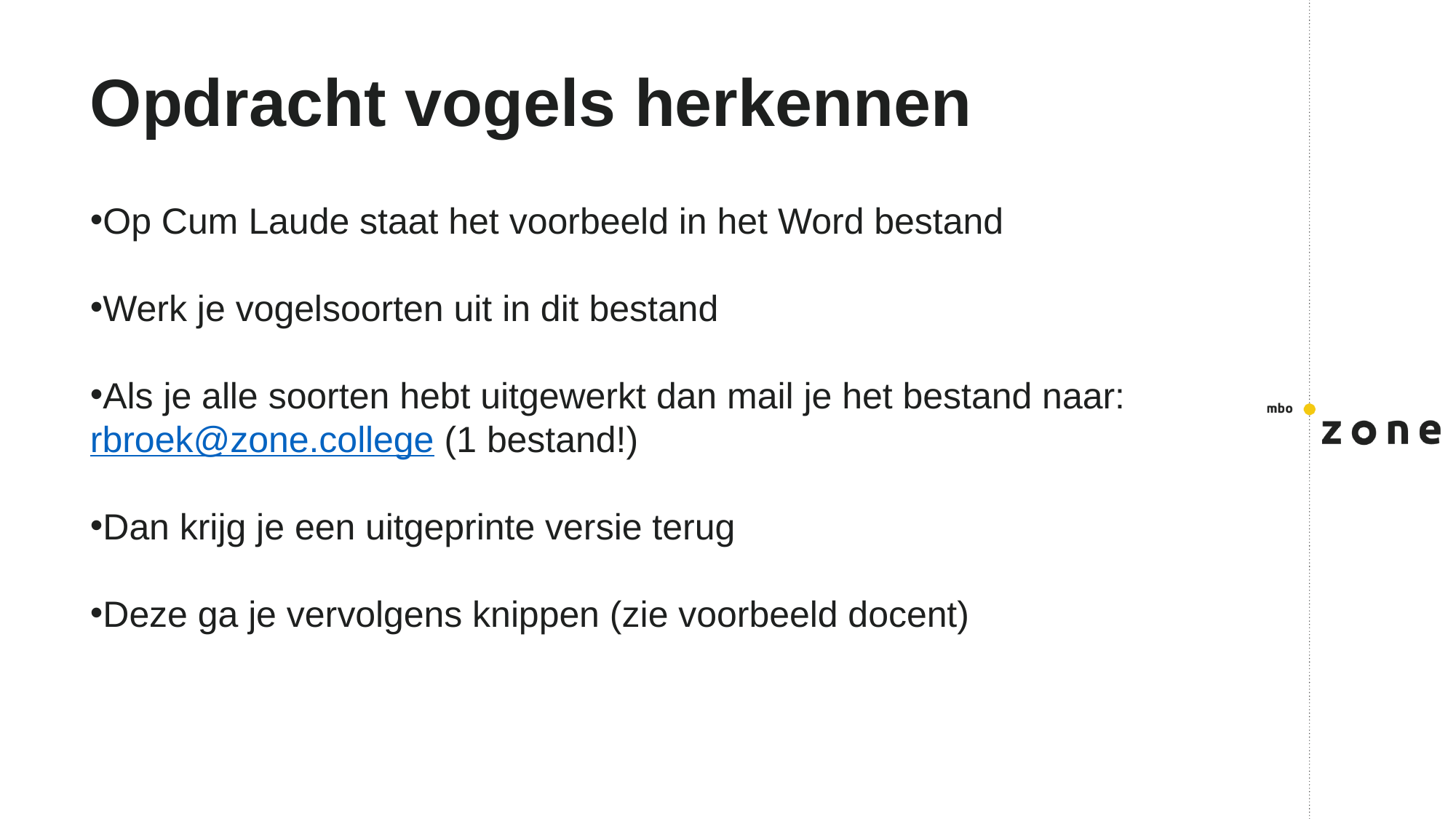

# Opdracht vogels herkennen
Op Cum Laude staat het voorbeeld in het Word bestand

Werk je vogelsoorten uit in dit bestand

Als je alle soorten hebt uitgewerkt dan mail je het bestand naar: rbroek@zone.college (1 bestand!)

Dan krijg je een uitgeprinte versie terug

Deze ga je vervolgens knippen (zie voorbeeld docent)